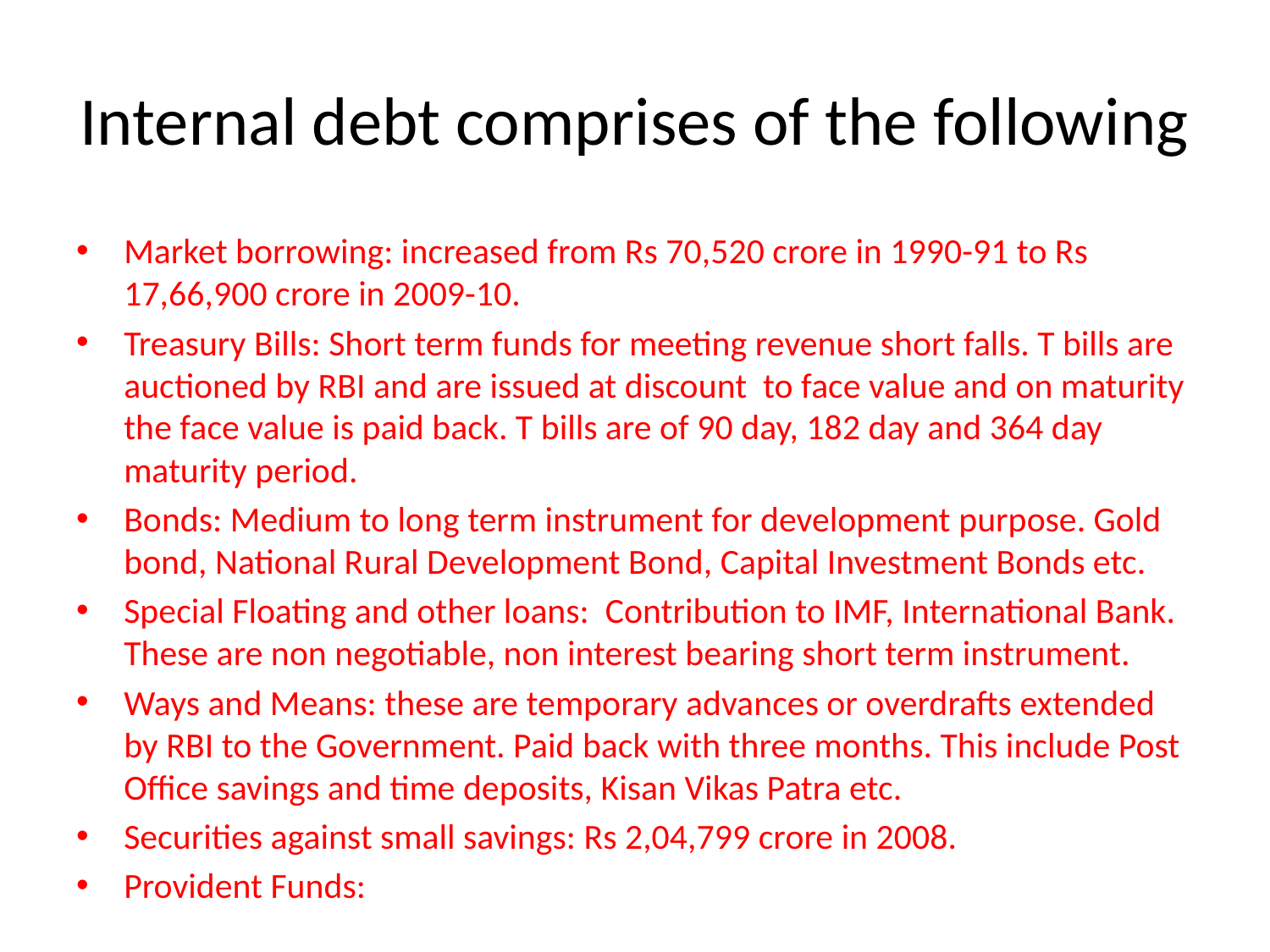

# Internal debt comprises of the following
Market borrowing: increased from Rs 70,520 crore in 1990-91 to Rs 17,66,900 crore in 2009-10.
Treasury Bills: Short term funds for meeting revenue short falls. T bills are auctioned by RBI and are issued at discount  to face value and on maturity the face value is paid back. T bills are of 90 day, 182 day and 364 day maturity period.
Bonds: Medium to long term instrument for development purpose. Gold bond, National Rural Development Bond, Capital Investment Bonds etc.
Special Floating and other loans:  Contribution to IMF, International Bank. These are non negotiable, non interest bearing short term instrument.
Ways and Means: these are temporary advances or overdrafts extended by RBI to the Government. Paid back with three months. This include Post Office savings and time deposits, Kisan Vikas Patra etc.
Securities against small savings: Rs 2,04,799 crore in 2008.
Provident Funds: